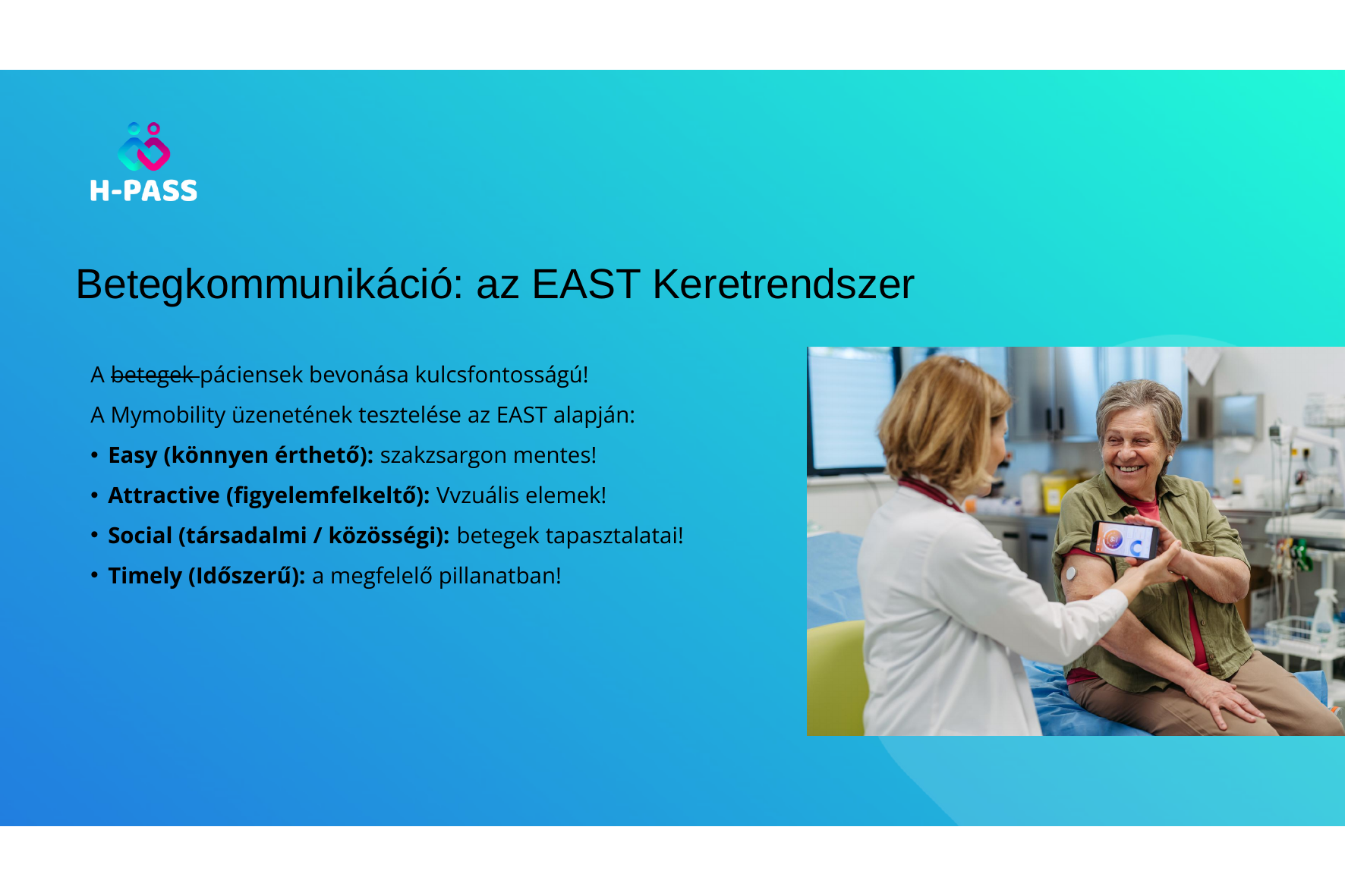

Betegkommunikáció: az EAST Keretrendszer

A betegek páciensek bevonása kulcsfontosságú!
A Mymobility üzenetének tesztelése az EAST alapján:
Easy (könnyen érthető): szakzsargon mentes!
Attractive (figyelemfelkeltő): Vvzuális elemek!
Social (társadalmi / közösségi): betegek tapasztalatai!
Timely (Időszerű): a megfelelő pillanatban!